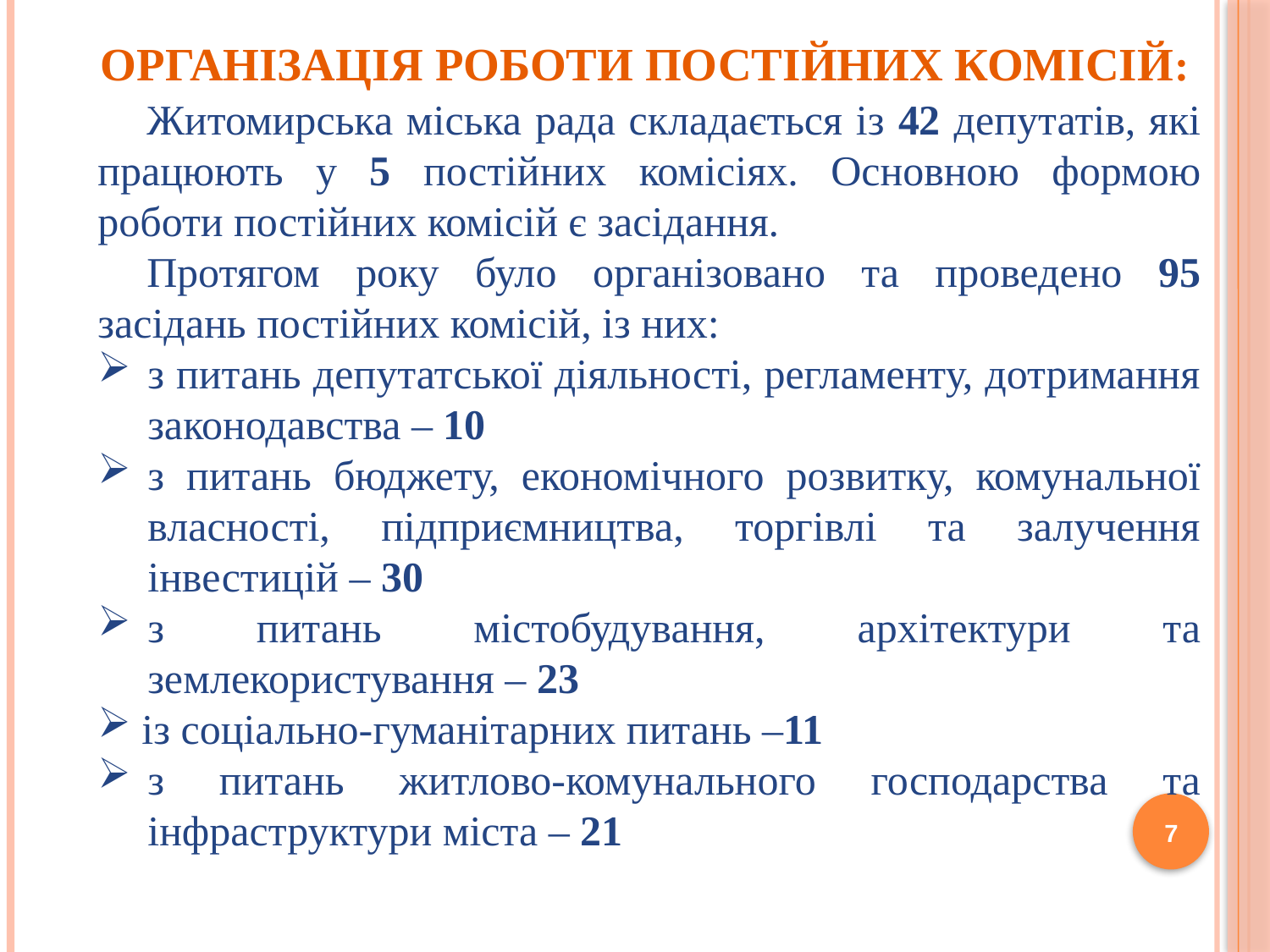

# Організація роботи постійних комісій:
Житомирська міська рада складається із 42 депутатів, які працюють у 5 постійних комісіях. Основною формою роботи постійних комісій є засідання.
Протягом року було організовано та проведено 95 засідань постійних комісій, із них:
з питань депутатської діяльності, регламенту, дотримання законодавства – 10
з питань бюджету, економічного розвитку, комунальної власності, підприємництва, торгівлі та залучення інвестицій – 30
з питань містобудування, архітектури та землекористування – 23
 із соціально-гуманітарних питань –11
з питань житлово-комунального господарства та інфраструктури міста – 21

7